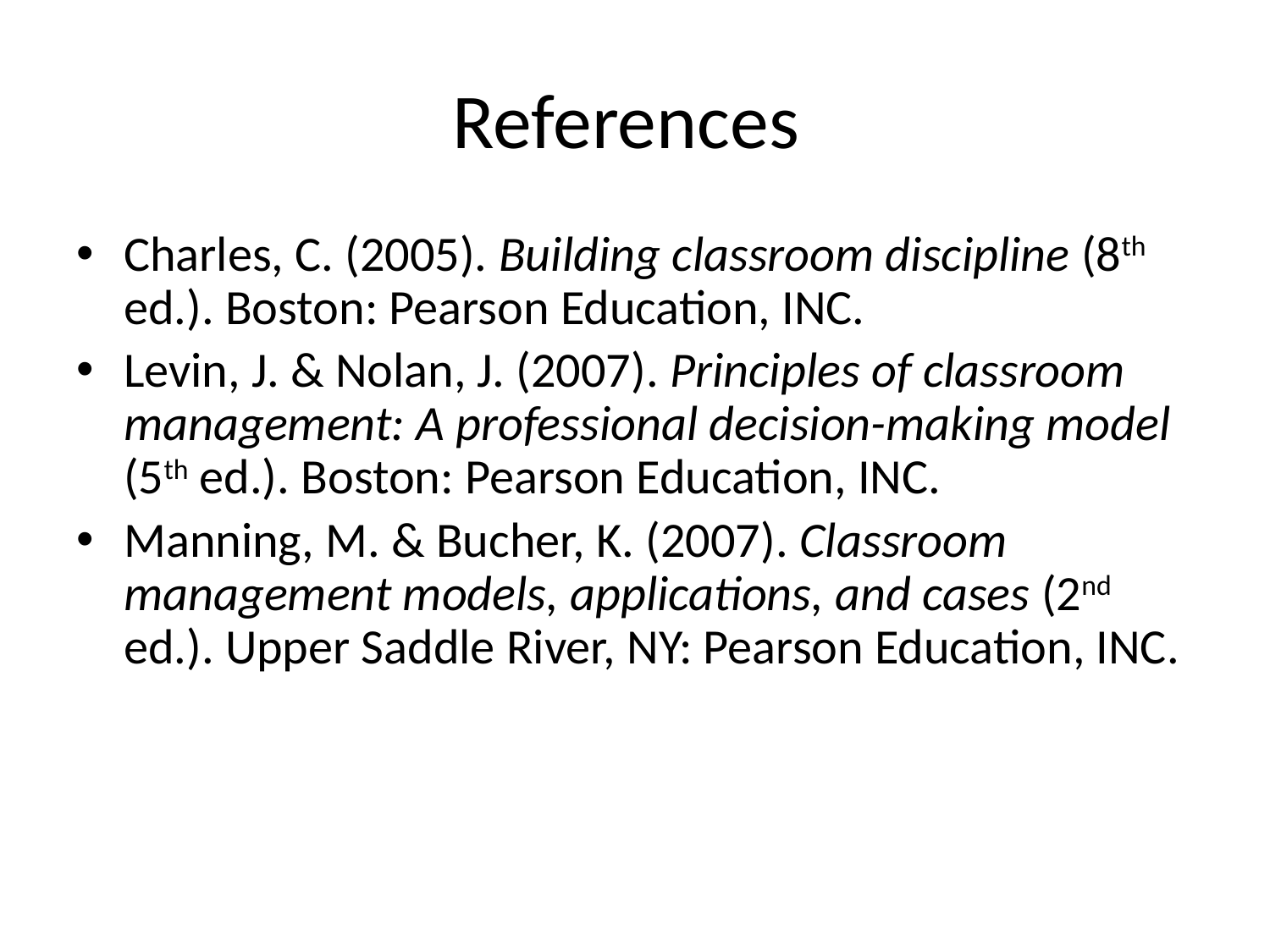

# References
Charles, C. (2005). Building classroom discipline (8th ed.). Boston: Pearson Education, INC.
Levin, J. & Nolan, J. (2007). Principles of classroom management: A professional decision-making model (5th ed.). Boston: Pearson Education, INC.
Manning, M. & Bucher, K. (2007). Classroom management models, applications, and cases (2nd ed.). Upper Saddle River, NY: Pearson Education, INC.